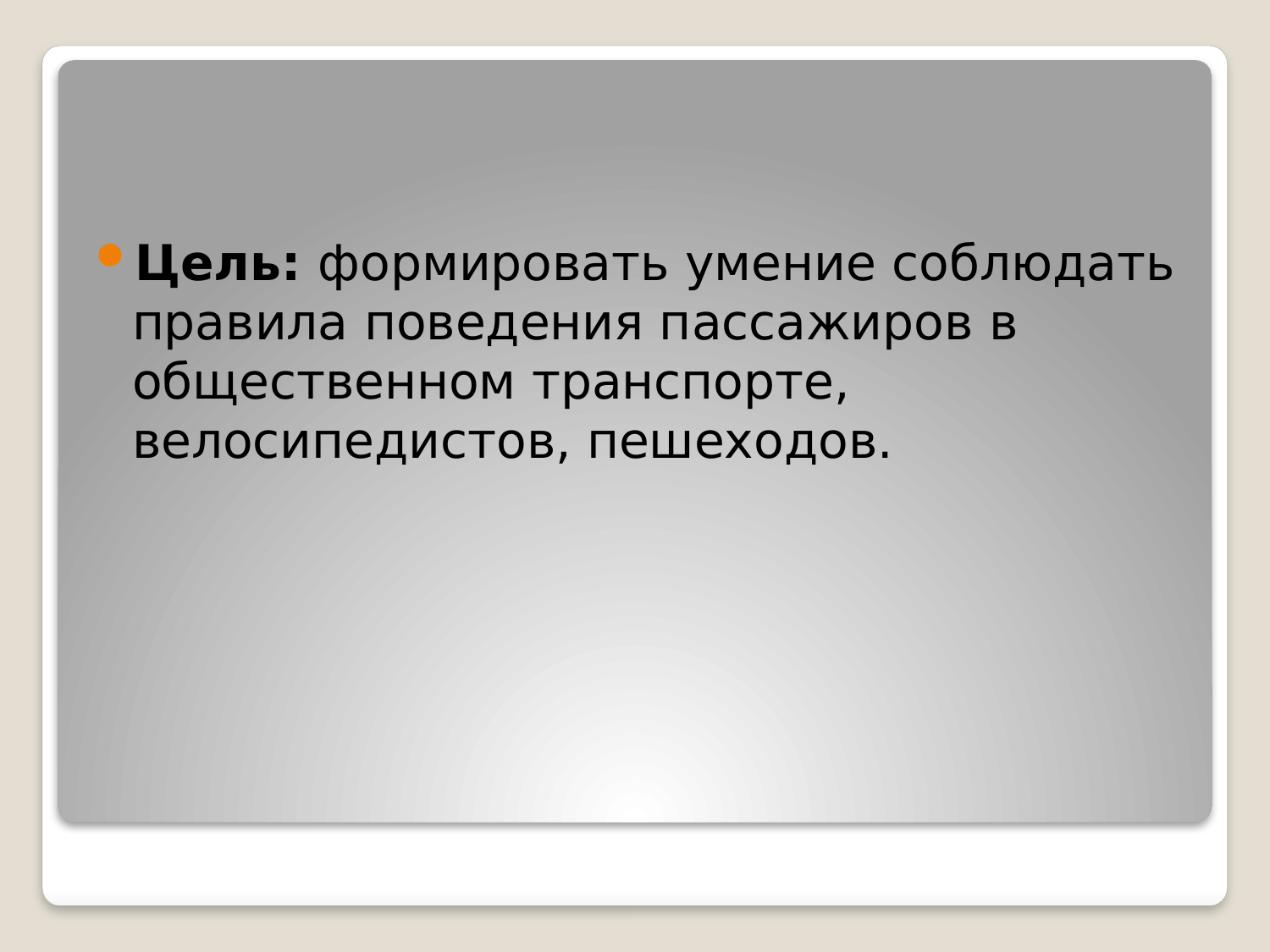

Цель: формировать умение соблюдать правила поведения пассажиров в общественном транспорте, велосипедистов, пешеходов.
#